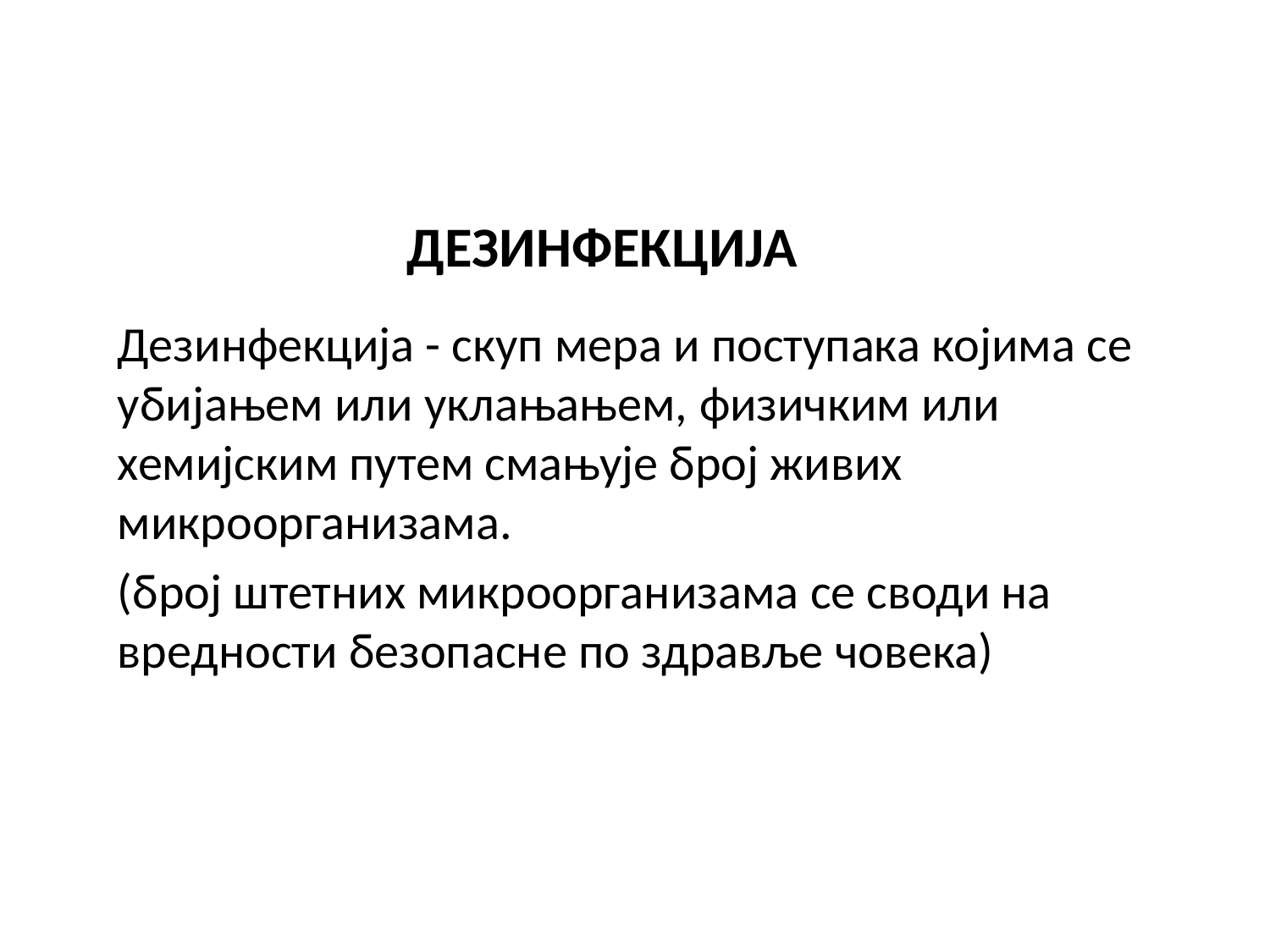

ДЕЗИНФЕКЦИЈА
Дезинфекција - скуп мера и поступака којима се убијањем или уклањањем, физичким или хемијским путем смањује број живих микроорганизама.
(број штетних микроорганизама се своди на вредности безопасне по здравље човека)